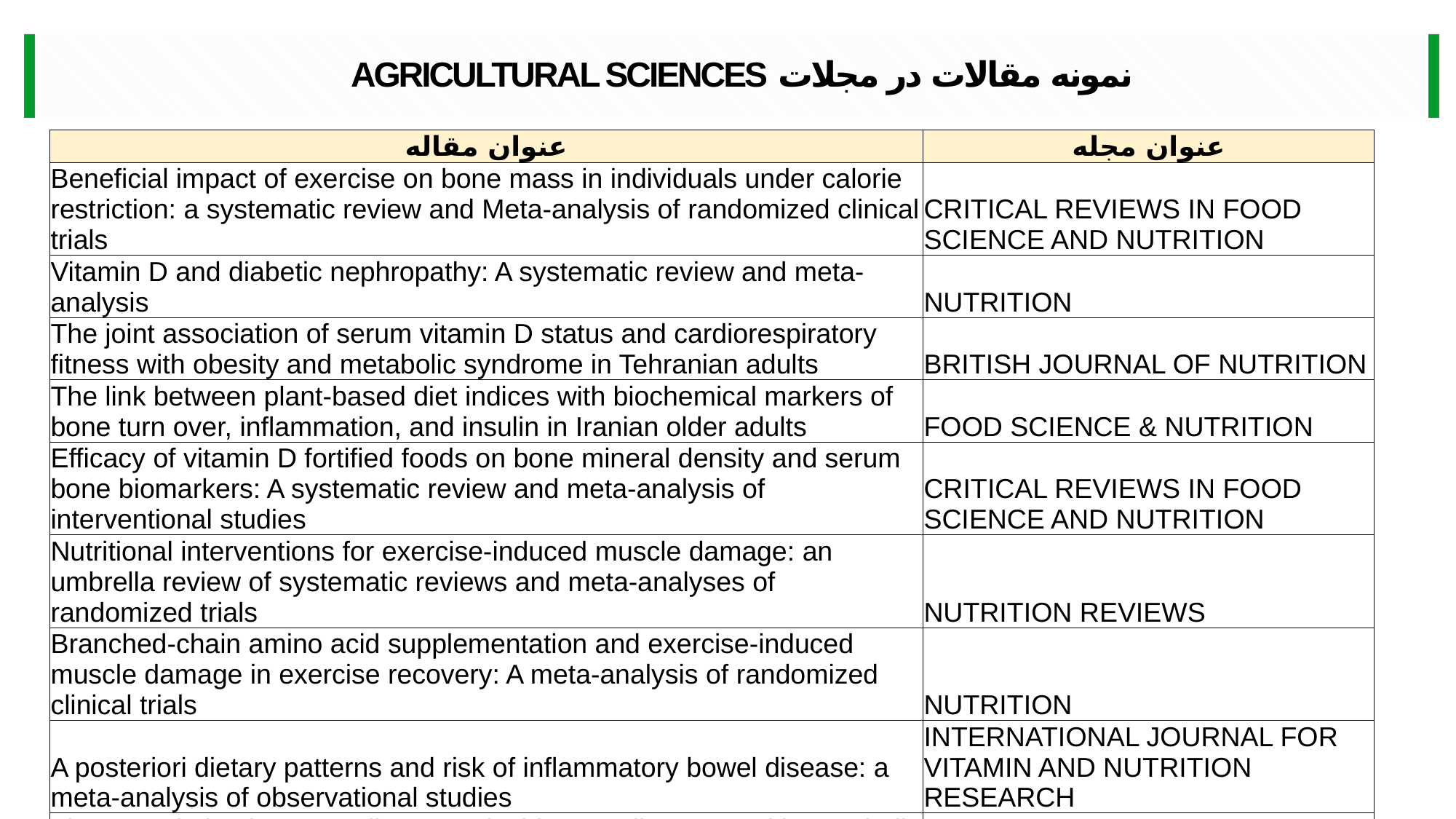

نمونه مقالات در مجلات AGRICULTURAL SCIENCES

| عنوان مقاله | عنوان مجله |
| --- | --- |
| Beneficial impact of exercise on bone mass in individuals under calorie restriction: a systematic review and Meta-analysis of randomized clinical trials | CRITICAL REVIEWS IN FOOD SCIENCE AND NUTRITION |
| Vitamin D and diabetic nephropathy: A systematic review and meta-analysis | NUTRITION |
| The joint association of serum vitamin D status and cardiorespiratory fitness with obesity and metabolic syndrome in Tehranian adults | BRITISH JOURNAL OF NUTRITION |
| The link between plant-based diet indices with biochemical markers of bone turn over, inflammation, and insulin in Iranian older adults | FOOD SCIENCE & NUTRITION |
| Efficacy of vitamin D fortified foods on bone mineral density and serum bone biomarkers: A systematic review and meta-analysis of interventional studies | CRITICAL REVIEWS IN FOOD SCIENCE AND NUTRITION |
| Nutritional interventions for exercise-induced muscle damage: an umbrella review of systematic reviews and meta-analyses of randomized trials | NUTRITION REVIEWS |
| Branched-chain amino acid supplementation and exercise-induced muscle damage in exercise recovery: A meta-analysis of randomized clinical trials | NUTRITION |
| A posteriori dietary patterns and risk of inflammatory bowel disease: a meta-analysis of observational studies | INTERNATIONAL JOURNAL FOR VITAMIN AND NUTRITION RESEARCH |
| The association between dietary antioxidant quality score with metabolic syndrome and its components in Iranian adults: A cross-sectional study | FOOD SCIENCE & NUTRITION |
| The effect of chocolate-based products on some appetite-related hormones: a systematic review | INTERNATIONAL JOURNAL OF FOOD SCIENCES AND NUTRITION |